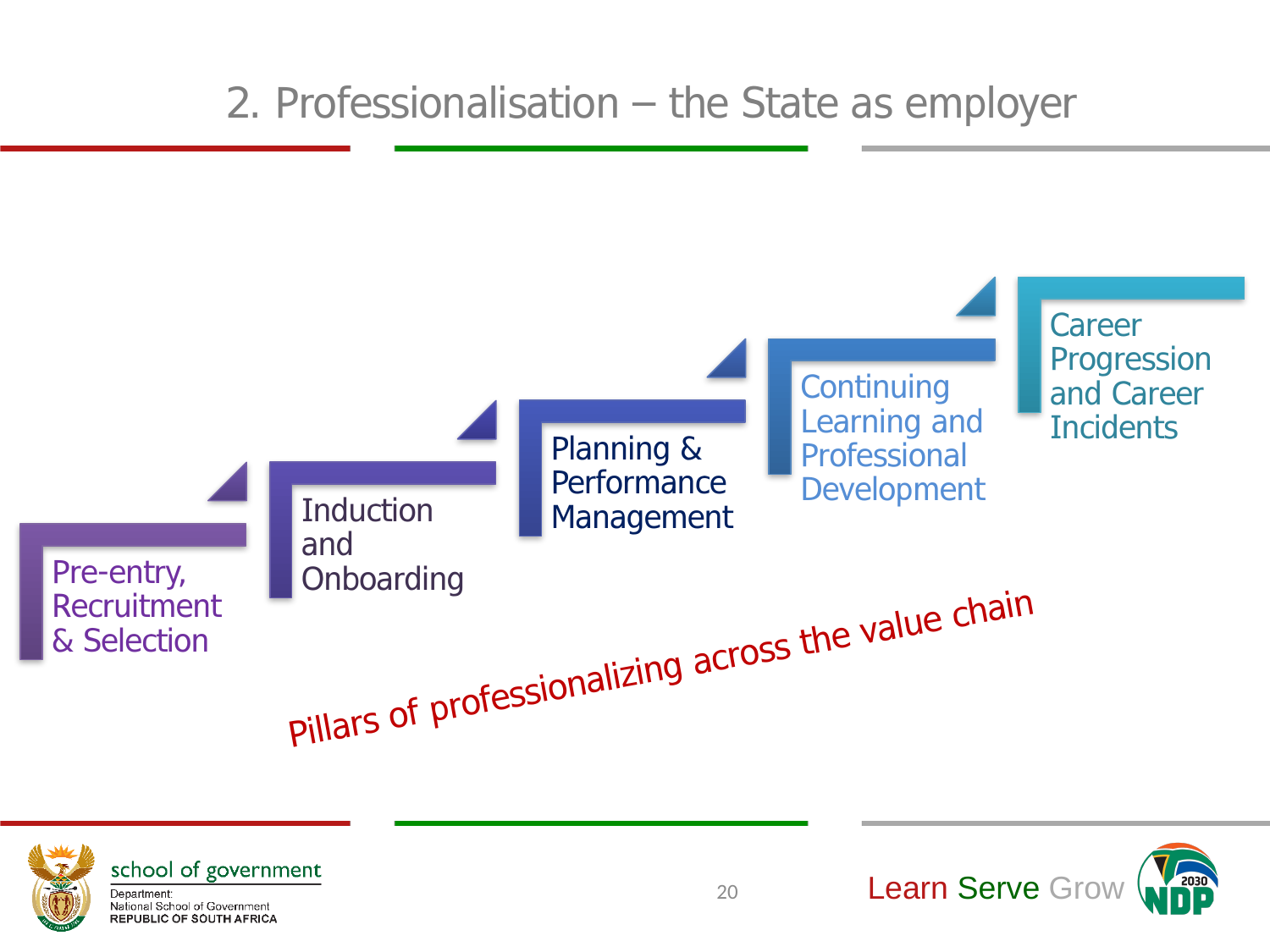

# 2. Professionalisation – the State as employer
Pre-entry, Recruitment & Selection
Induction and Onboarding
Planning & Performance Management
Continuing Learning and Professional Development
Career Progression and Career Incidents
Pillars of professionalizing across the value chain
20